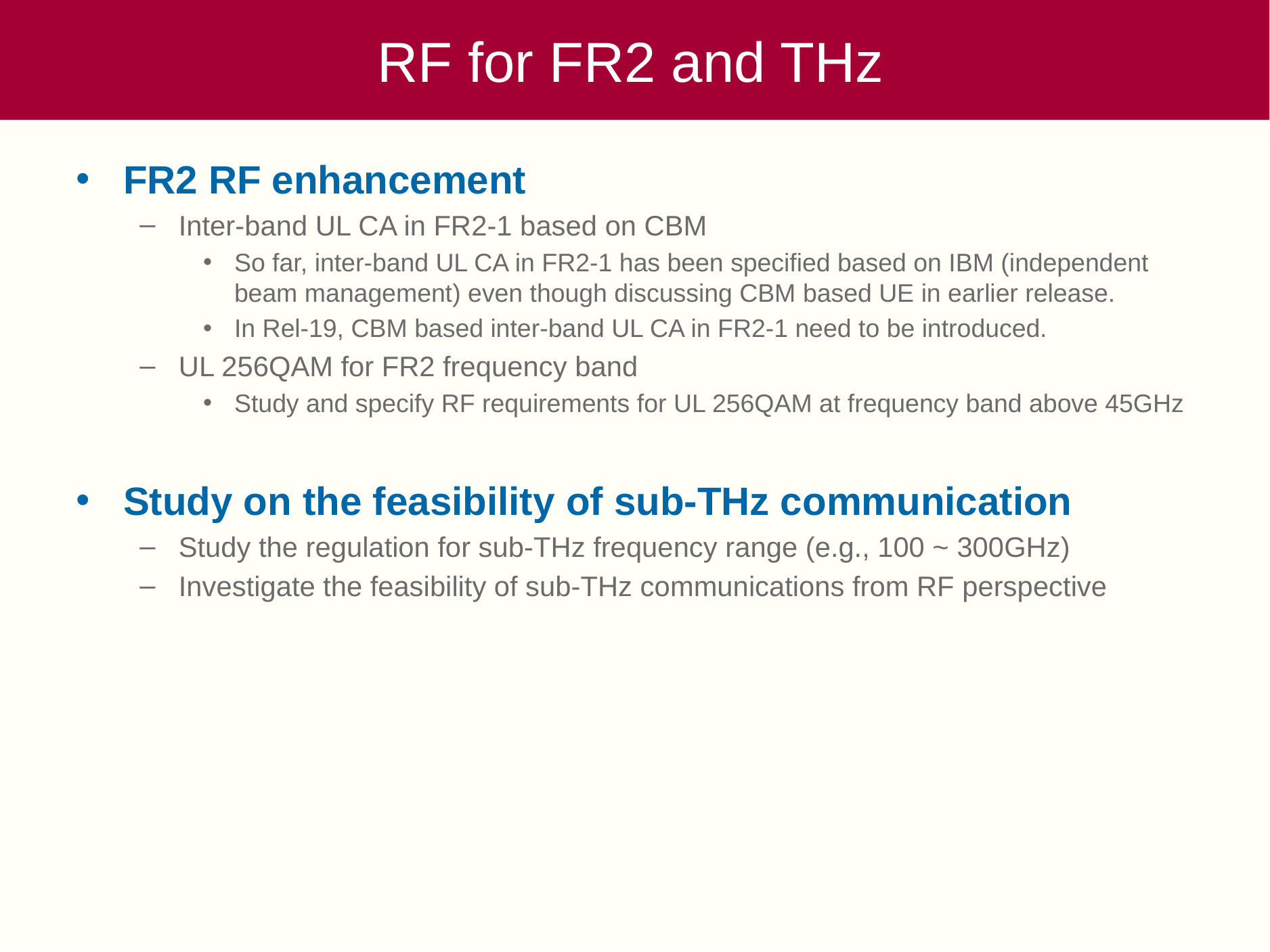

# RF for FR2 and THz
FR2 RF enhancement
Inter-band UL CA in FR2-1 based on CBM
So far, inter-band UL CA in FR2-1 has been specified based on IBM (independent beam management) even though discussing CBM based UE in earlier release.
In Rel-19, CBM based inter-band UL CA in FR2-1 need to be introduced.
UL 256QAM for FR2 frequency band
Study and specify RF requirements for UL 256QAM at frequency band above 45GHz

Study on the feasibility of sub-THz communication
Study the regulation for sub-THz frequency range (e.g., 100 ~ 300GHz)
Investigate the feasibility of sub-THz communications from RF perspective